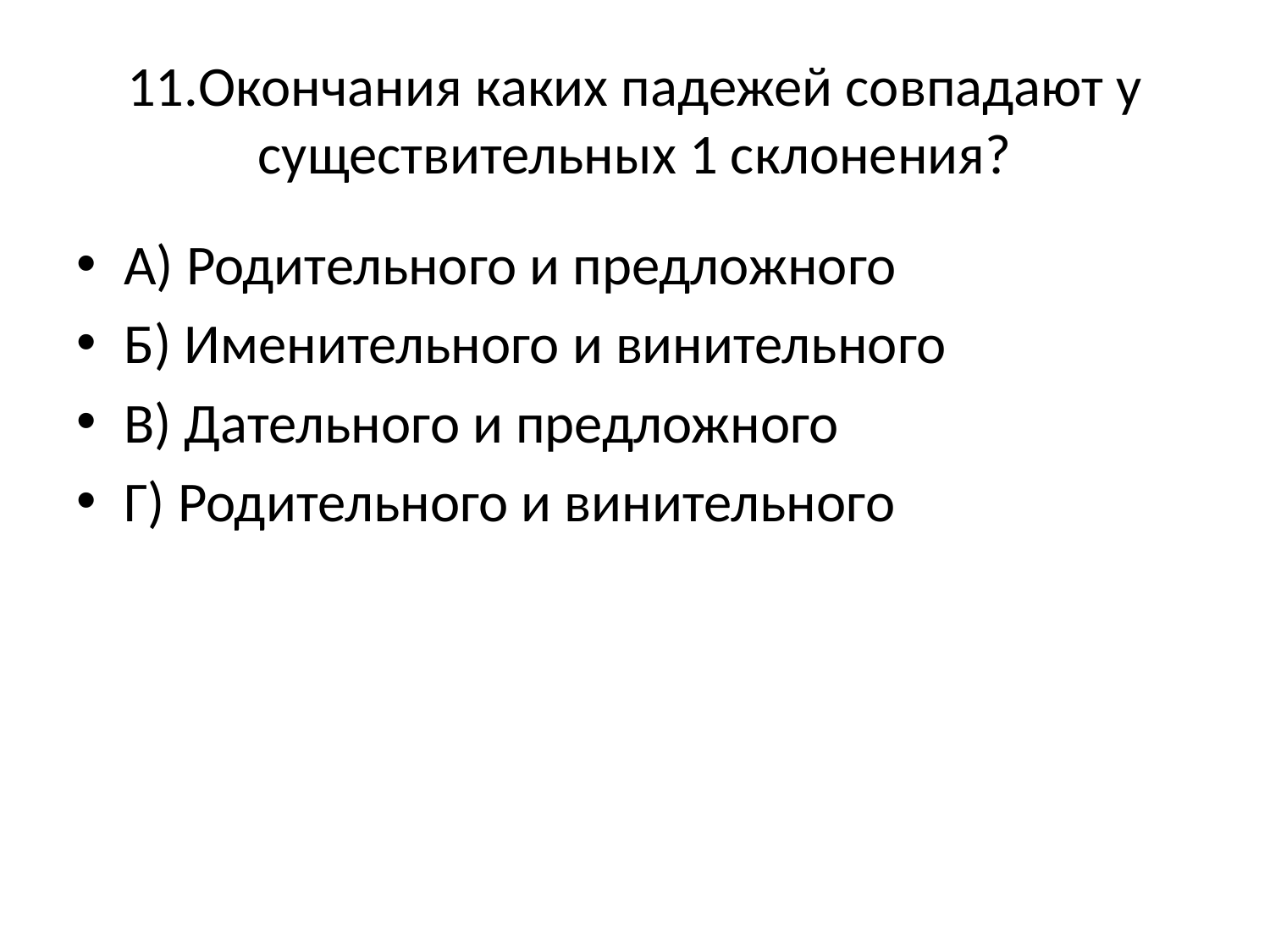

# 11.Окончания каких падежей совпадают у существительных 1 склонения?
А) Родительного и предложного
Б) Именительного и винительного
В) Дательного и предложного
Г) Родительного и винительного